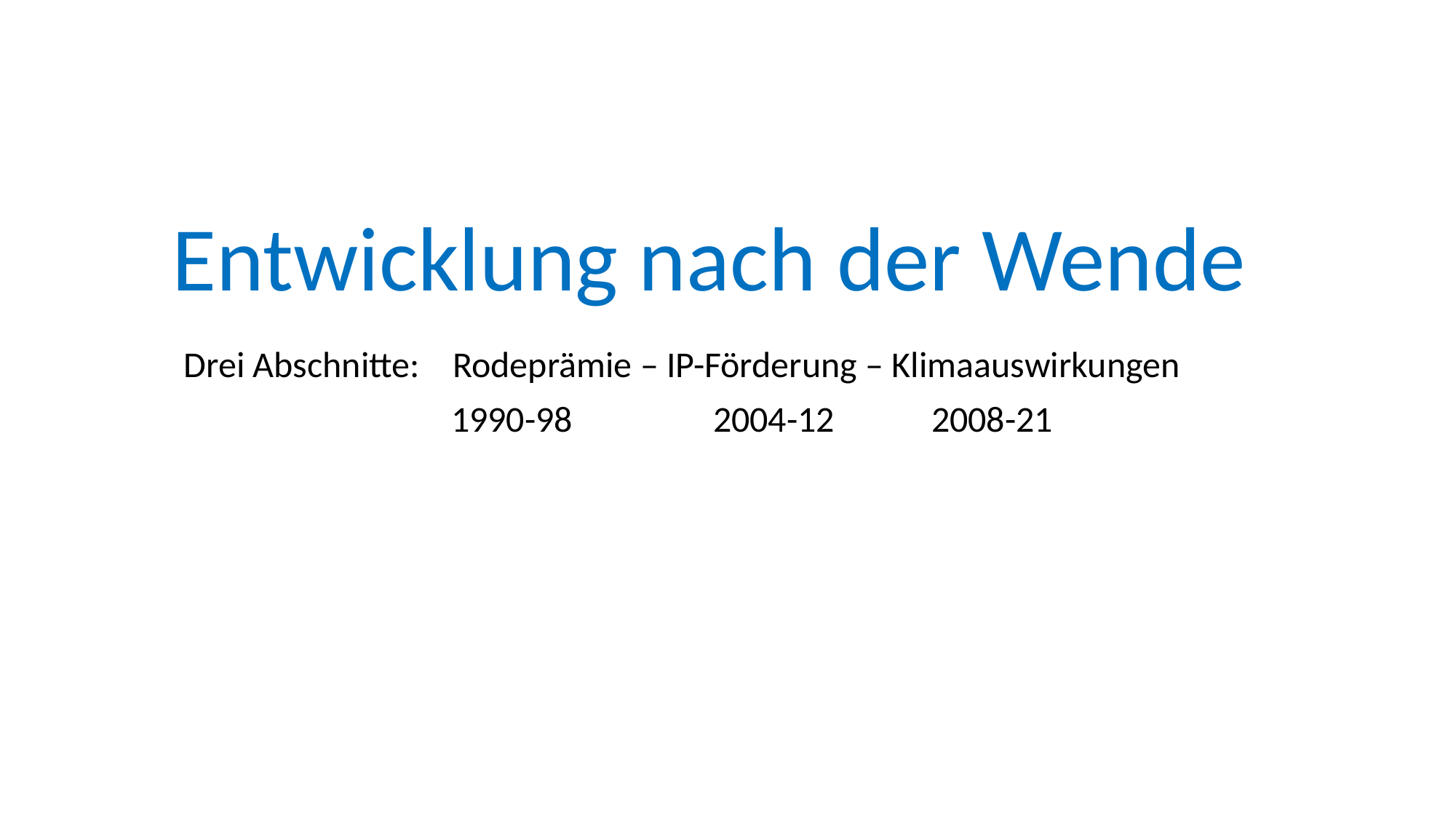

# Entwicklung nach der Wende
         Drei Abschnitte:    Rodeprämie – IP-Förderung – Klimaauswirkungen
		               1990-98	       2004-12	       2008-21